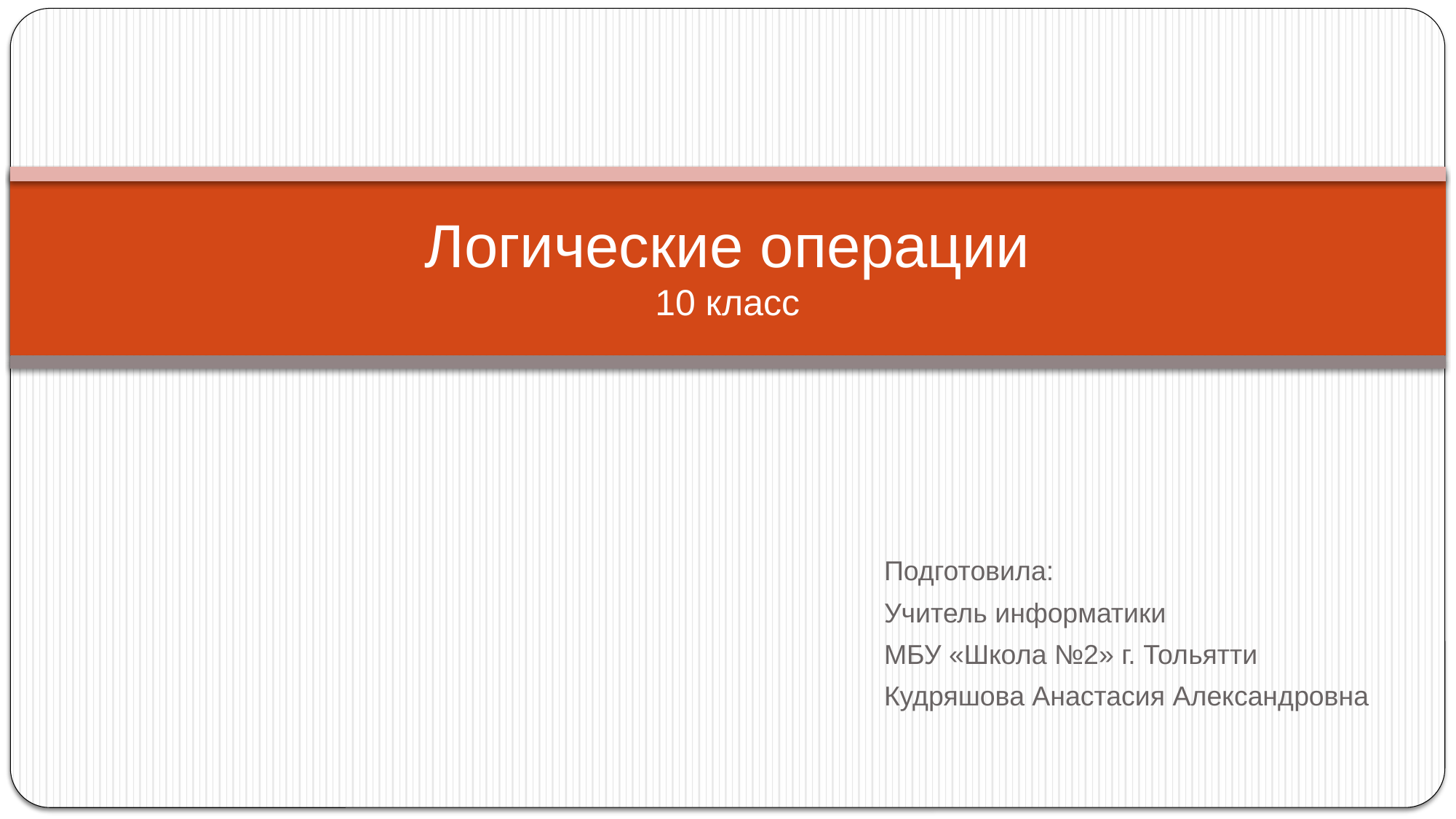

# Логические операции 10 класс
Подготовила:
Учитель информатики
МБУ «Школа №2» г. Тольятти
Кудряшова Анастасия Александровна